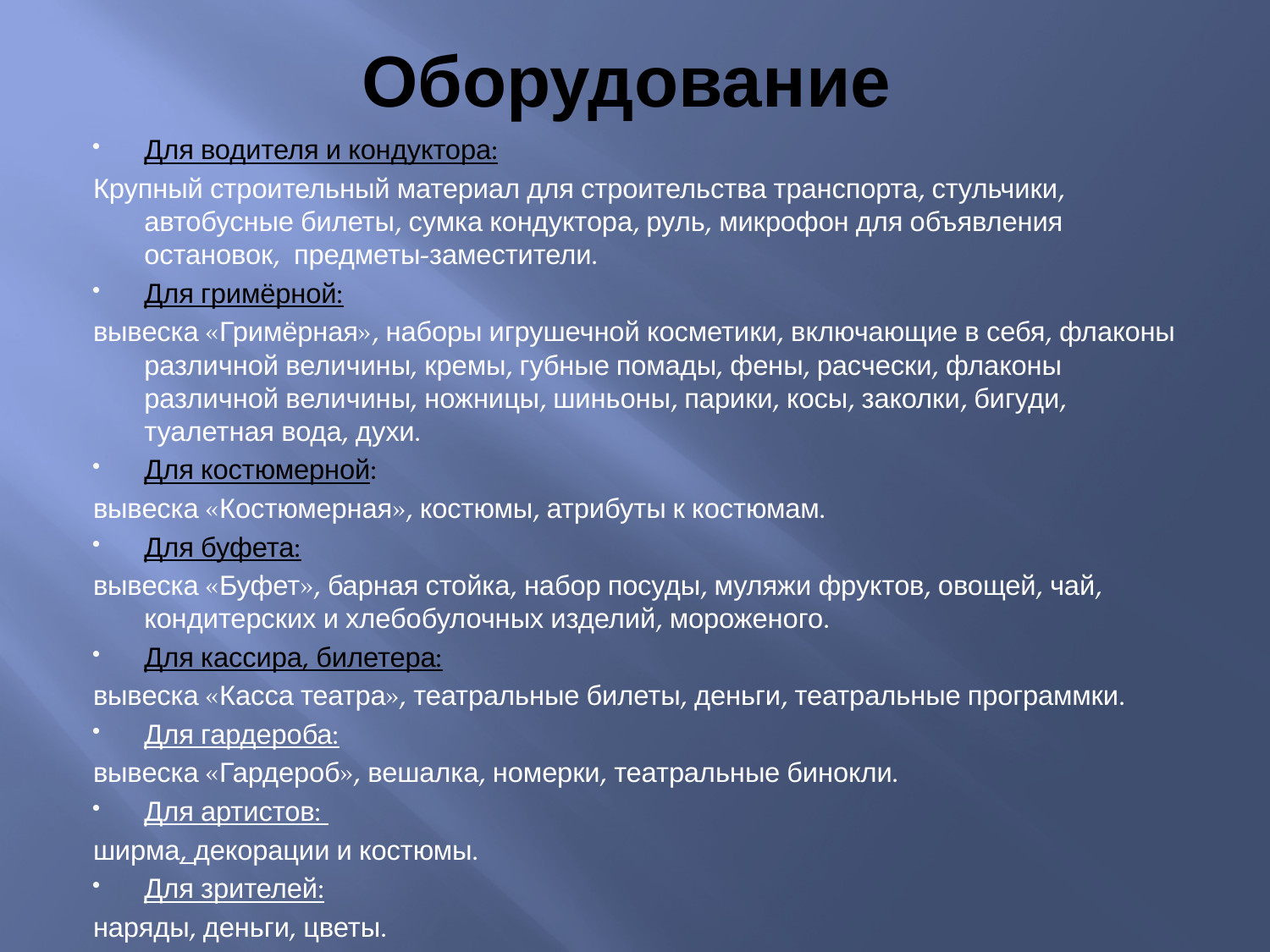

# Оборудование
Для водителя и кондуктора:
Крупный строительный материал для строительства транспорта, стульчики, автобусные билеты, сумка кондуктора, руль, микрофон для объявления остановок,  предметы-заместители.
Для гримёрной:
вывеска «Гримёрная», наборы игрушечной косметики, включающие в себя, флаконы различной величины, кремы, губные помады, фены, расчески, флаконы различной величины, ножницы, шиньоны, парики, косы, заколки, бигуди, туалетная вода, духи.
Для костюмерной:
вывеска «Костюмерная», костюмы, атрибуты к костюмам.
Для буфета:
вывеска «Буфет», барная стойка, набор посуды, муляжи фруктов, овощей, чай, кондитерских и хлебобулочных изделий, мороженого.
Для кассира, билетера:
вывеска «Касса театра», театральные билеты, деньги, театральные программки.
Для гардероба:
вывеска «Гардероб», вешалка, номерки, театральные бинокли.
Для артистов:
ширма, декорации и костюмы.
Для зрителей:
наряды, деньги, цветы.